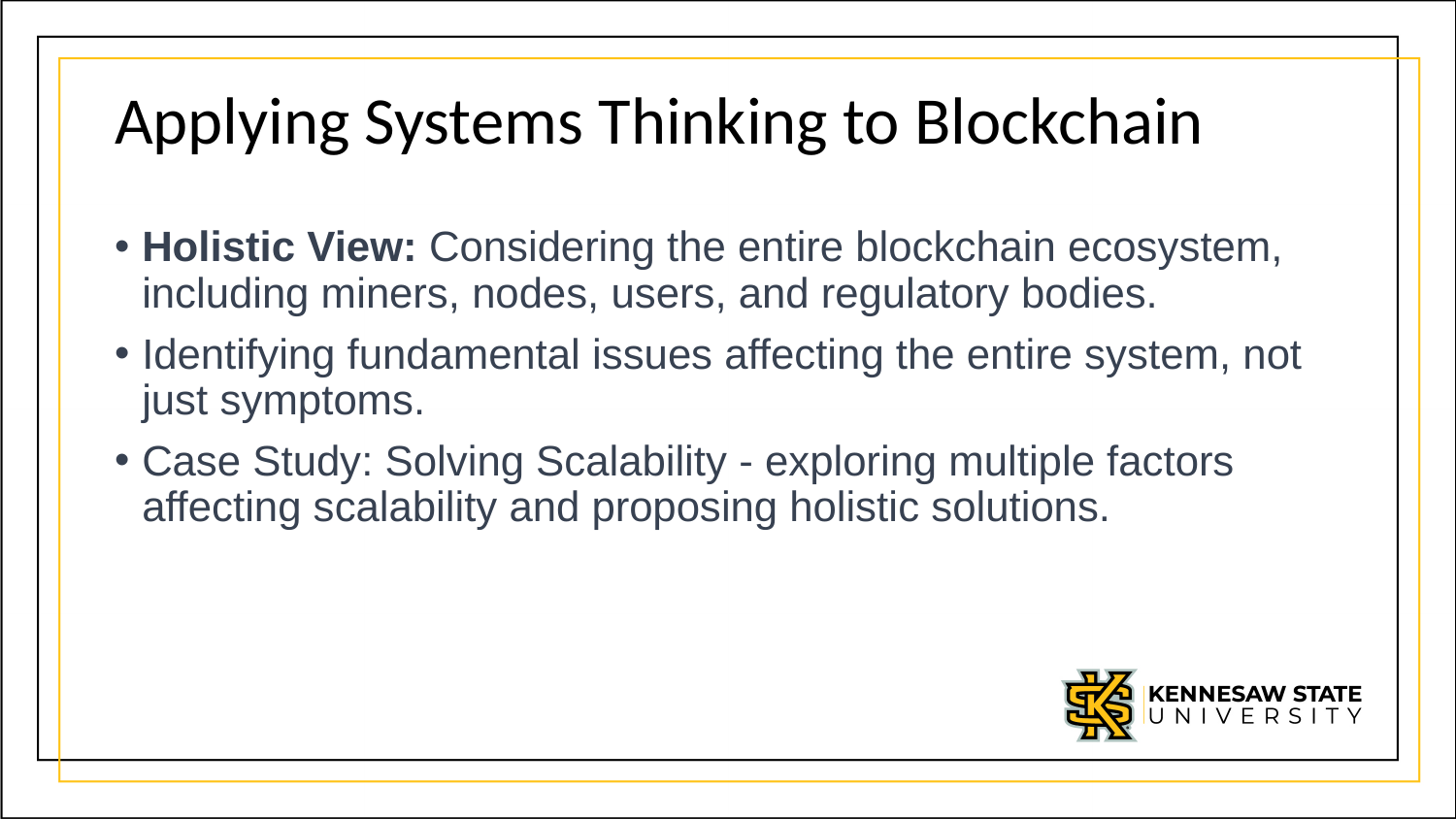

# Applying Systems Thinking to Blockchain
Holistic View: Considering the entire blockchain ecosystem, including miners, nodes, users, and regulatory bodies.
Identifying fundamental issues affecting the entire system, not just symptoms.
Case Study: Solving Scalability - exploring multiple factors affecting scalability and proposing holistic solutions.